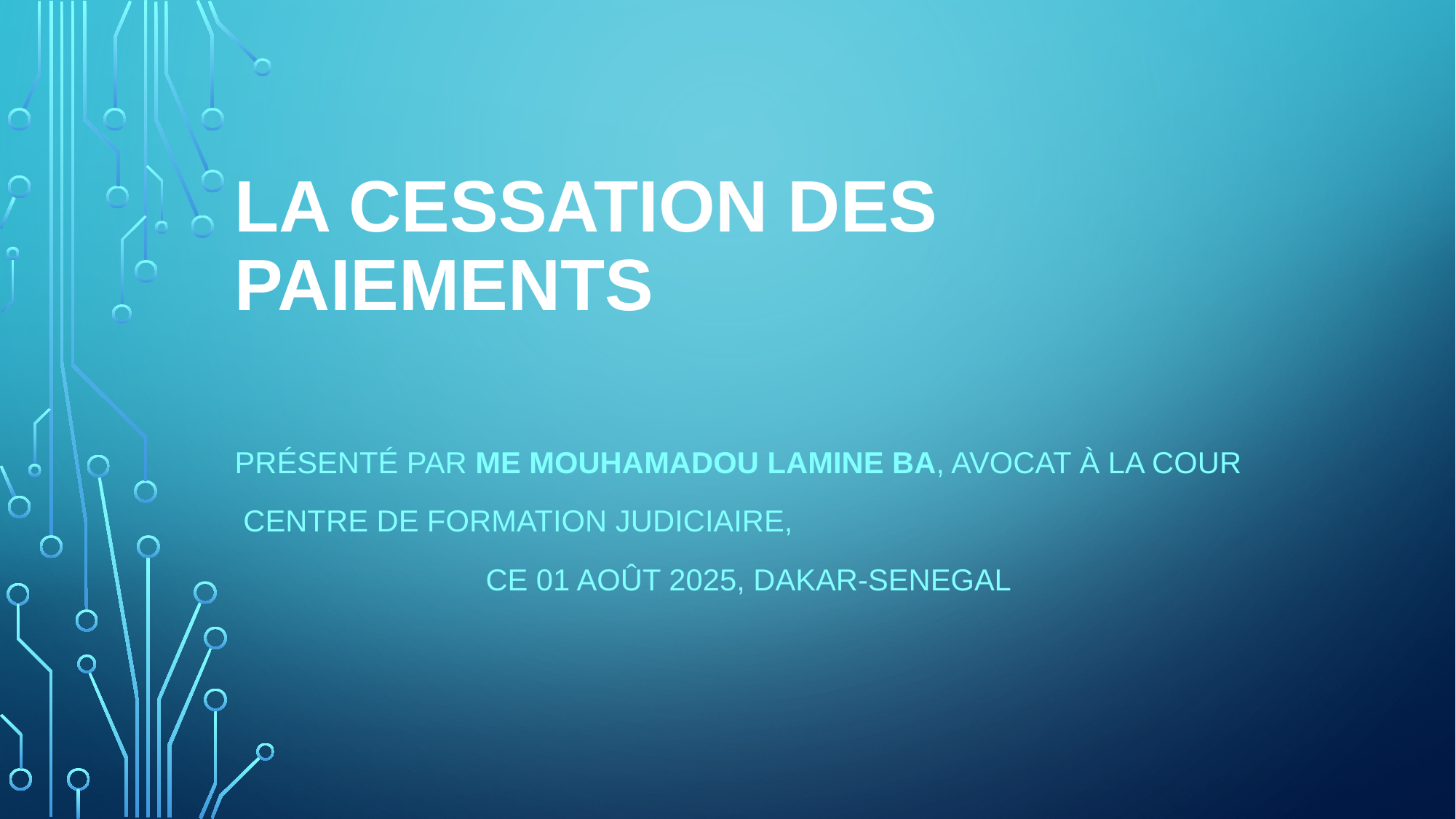

# LA CESSATION DES PAIEMENTS
Présenté par Me Mouhamadou Lamine BA, Avocat à la Cour
 Centre de Formation Judiciaire,
ce 01 Août 2025, Dakar-SENEGAL